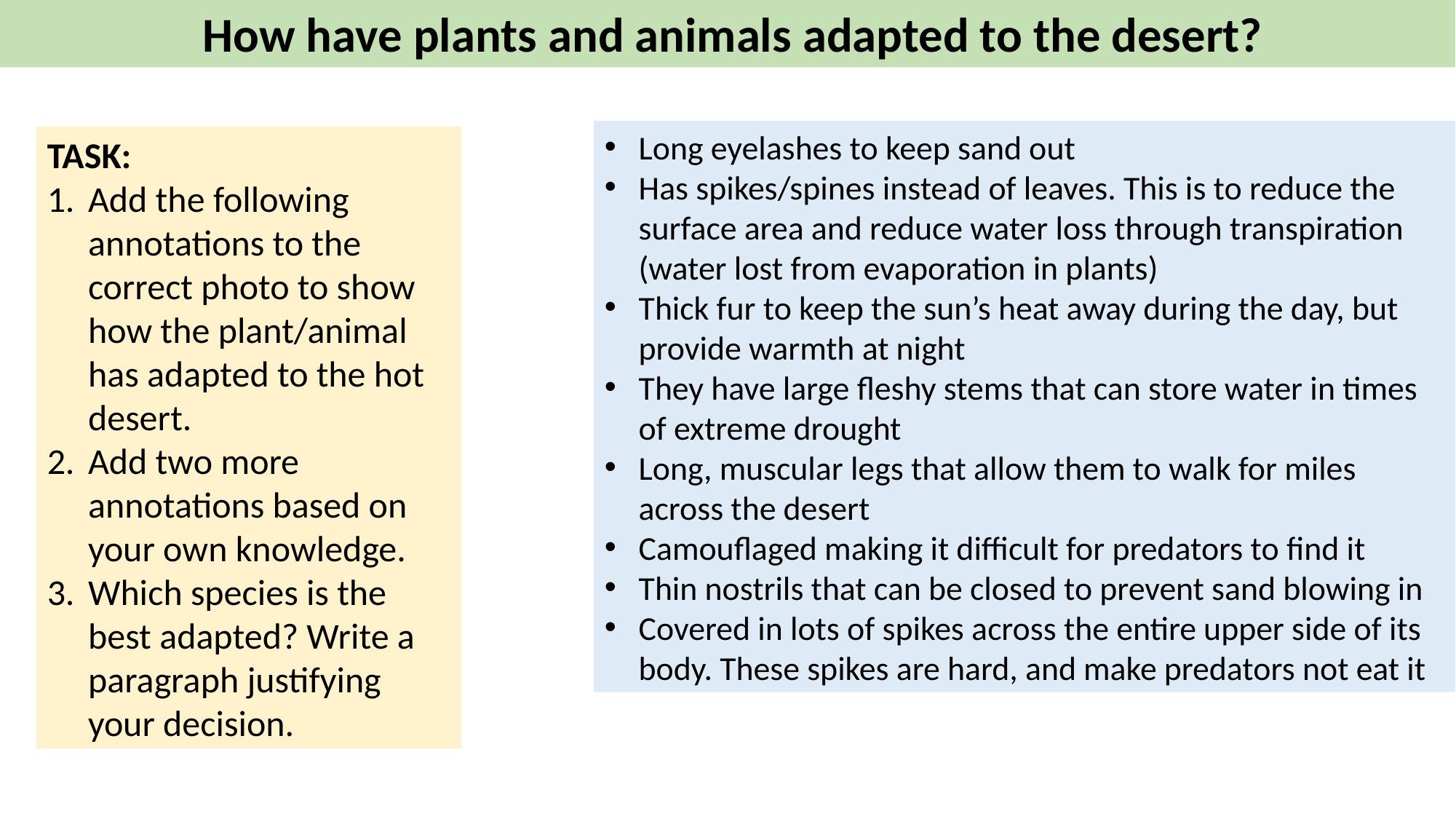

How have plants and animals adapted to the desert?
Long eyelashes to keep sand out
Has spikes/spines instead of leaves. This is to reduce the surface area and reduce water loss through transpiration (water lost from evaporation in plants)
Thick fur to keep the sun’s heat away during the day, but provide warmth at night
They have large fleshy stems that can store water in times of extreme drought
Long, muscular legs that allow them to walk for miles across the desert
Camouflaged making it difficult for predators to find it
Thin nostrils that can be closed to prevent sand blowing in
Covered in lots of spikes across the entire upper side of its body. These spikes are hard, and make predators not eat it
TASK:
Add the following annotations to the correct photo to show how the plant/animal has adapted to the hot desert.
Add two more annotations based on your own knowledge.
Which species is the best adapted? Write a paragraph justifying your decision.